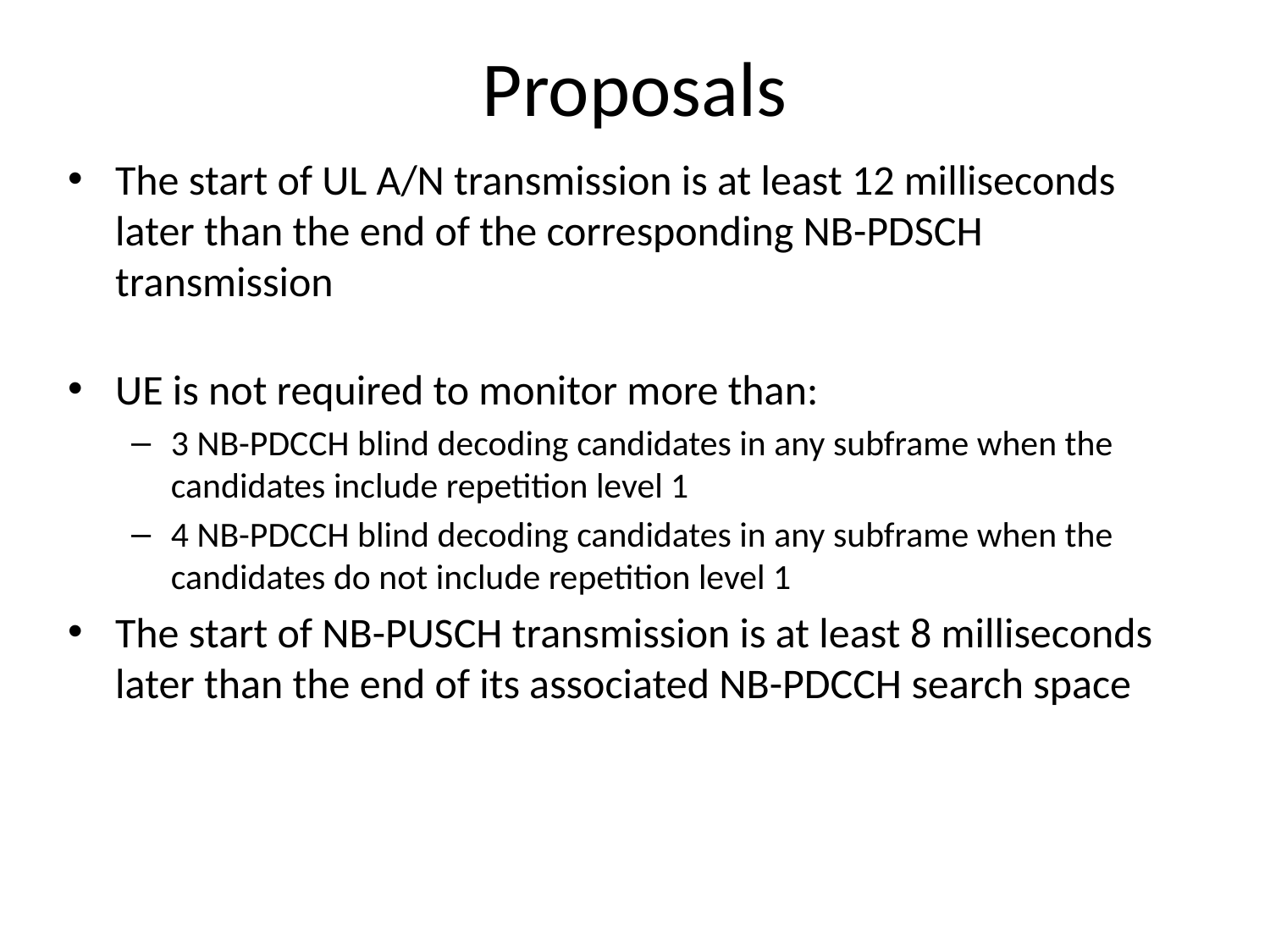

# Proposals
The start of UL A/N transmission is at least 12 milliseconds later than the end of the corresponding NB-PDSCH transmission

UE is not required to monitor more than:
3 NB-PDCCH blind decoding candidates in any subframe when the candidates include repetition level 1
4 NB-PDCCH blind decoding candidates in any subframe when the candidates do not include repetition level 1
The start of NB-PUSCH transmission is at least 8 milliseconds later than the end of its associated NB-PDCCH search space